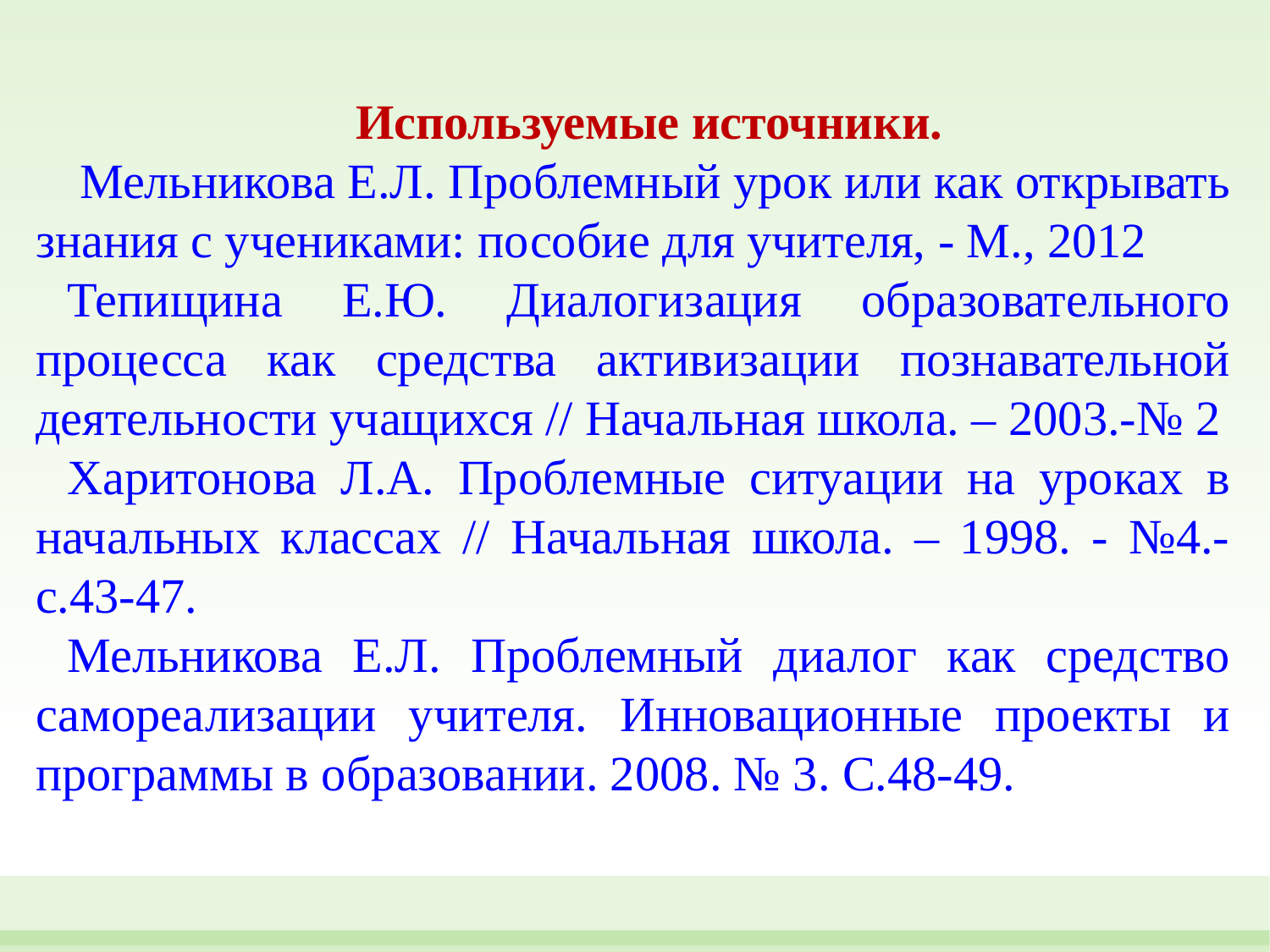

Используемые источники.
 Мельникова Е.Л. Проблемный урок или как открывать знания с учениками: пособие для учителя, - М., 2012
Тепищина Е.Ю. Диалогизация образовательного процесса как средства активизации познавательной деятельности учащихся // Начальная школа. – 2003.-№ 2
Харитонова Л.А. Проблемные ситуации на уроках в начальных классах // Начальная школа. – 1998. - №4.-с.43-47.
Мельникова Е.Л. Проблемный диалог как средство самореализации учителя. Инновационные проекты и программы в образовании. 2008. № 3. С.48-49.